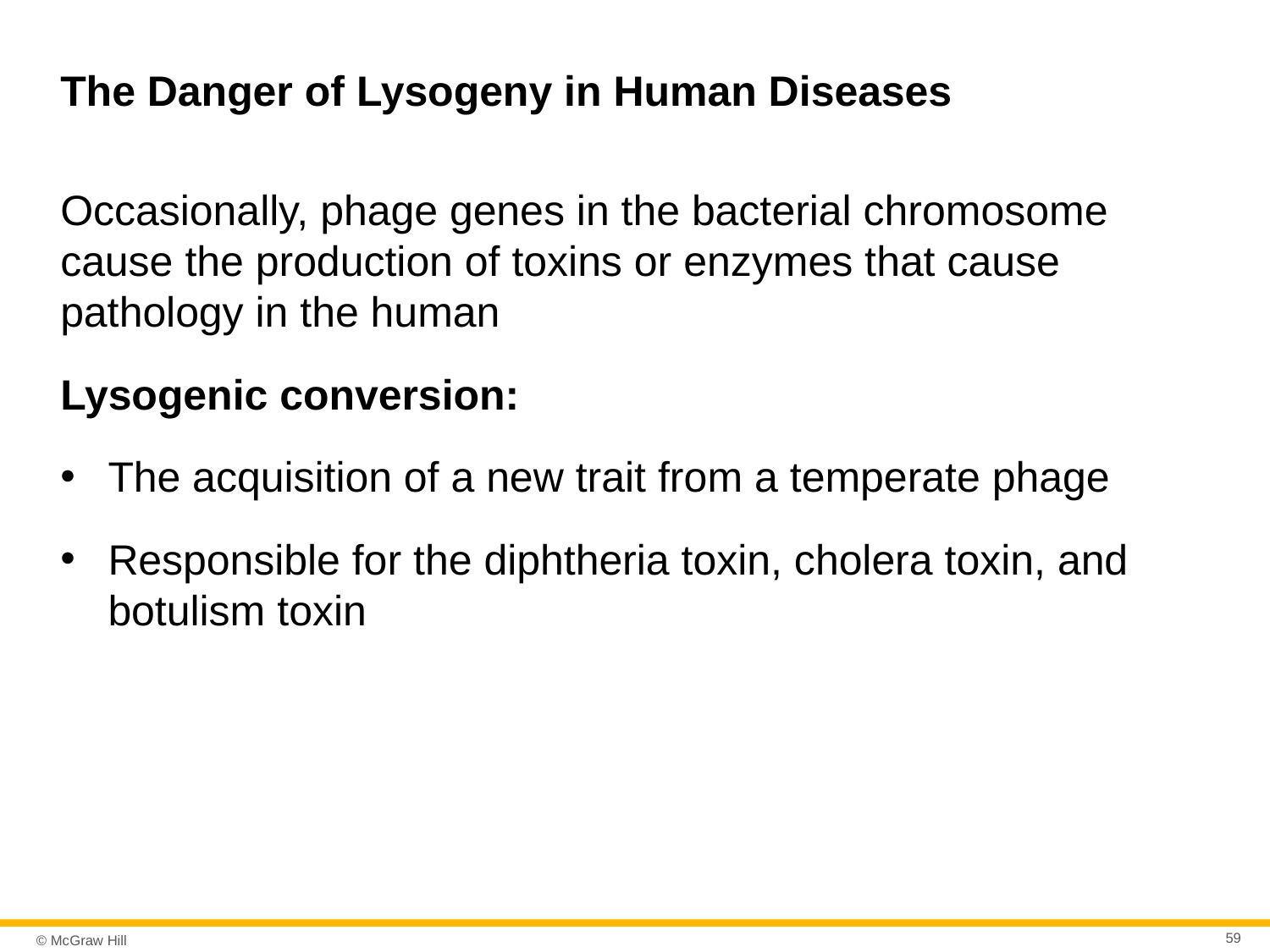

# The Danger of Lysogeny in Human Diseases
Occasionally, phage genes in the bacterial chromosome cause the production of toxins or enzymes that cause pathology in the human
Lysogenic conversion:
The acquisition of a new trait from a temperate phage
Responsible for the diphtheria toxin, cholera toxin, and botulism toxin